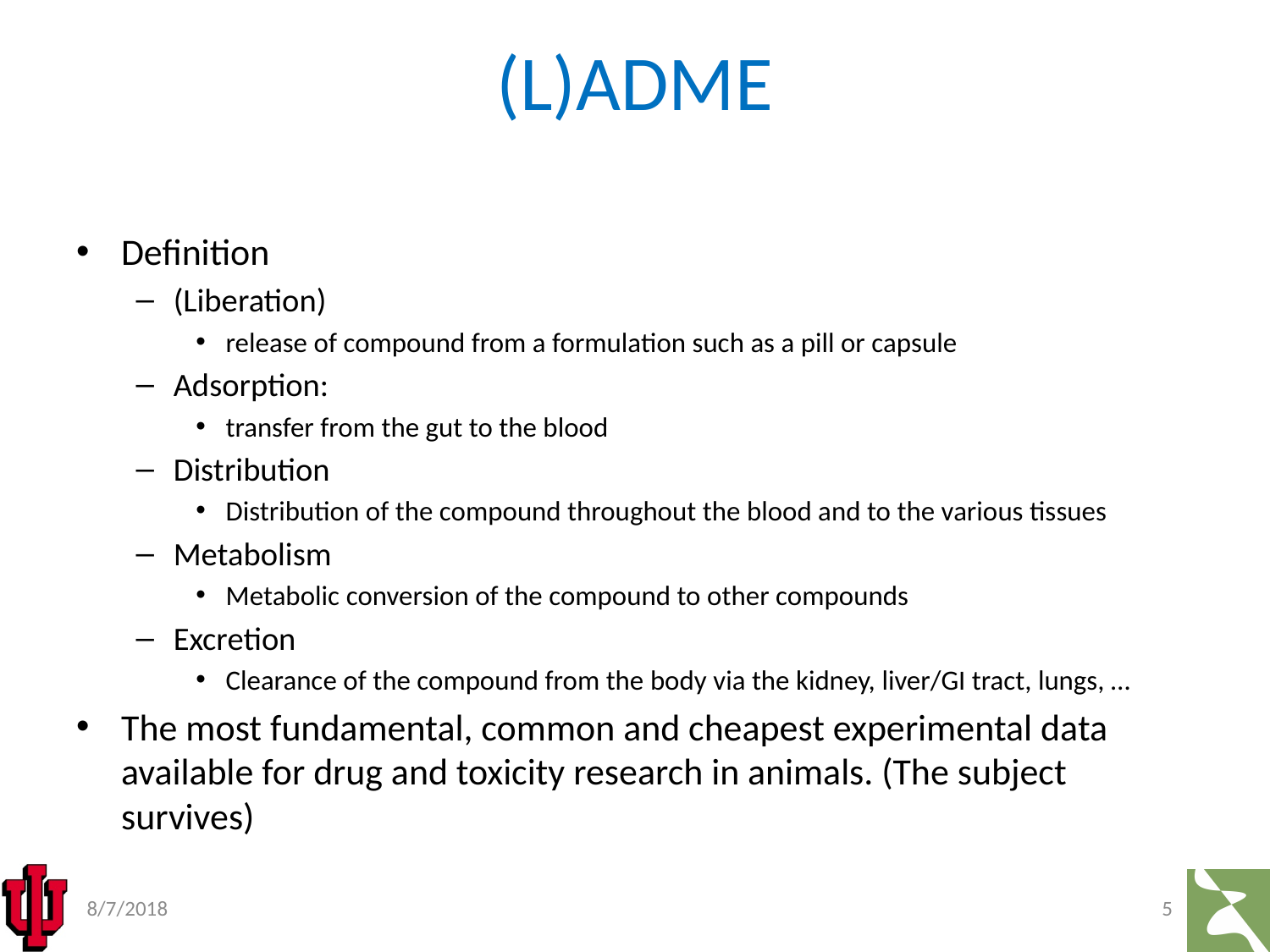

# (L)ADME
Definition
(Liberation)
release of compound from a formulation such as a pill or capsule
Adsorption:
transfer from the gut to the blood
Distribution
Distribution of the compound throughout the blood and to the various tissues
Metabolism
Metabolic conversion of the compound to other compounds
Excretion
Clearance of the compound from the body via the kidney, liver/GI tract, lungs, …
The most fundamental, common and cheapest experimental data available for drug and toxicity research in animals. (The subject survives)
8/7/2018
5